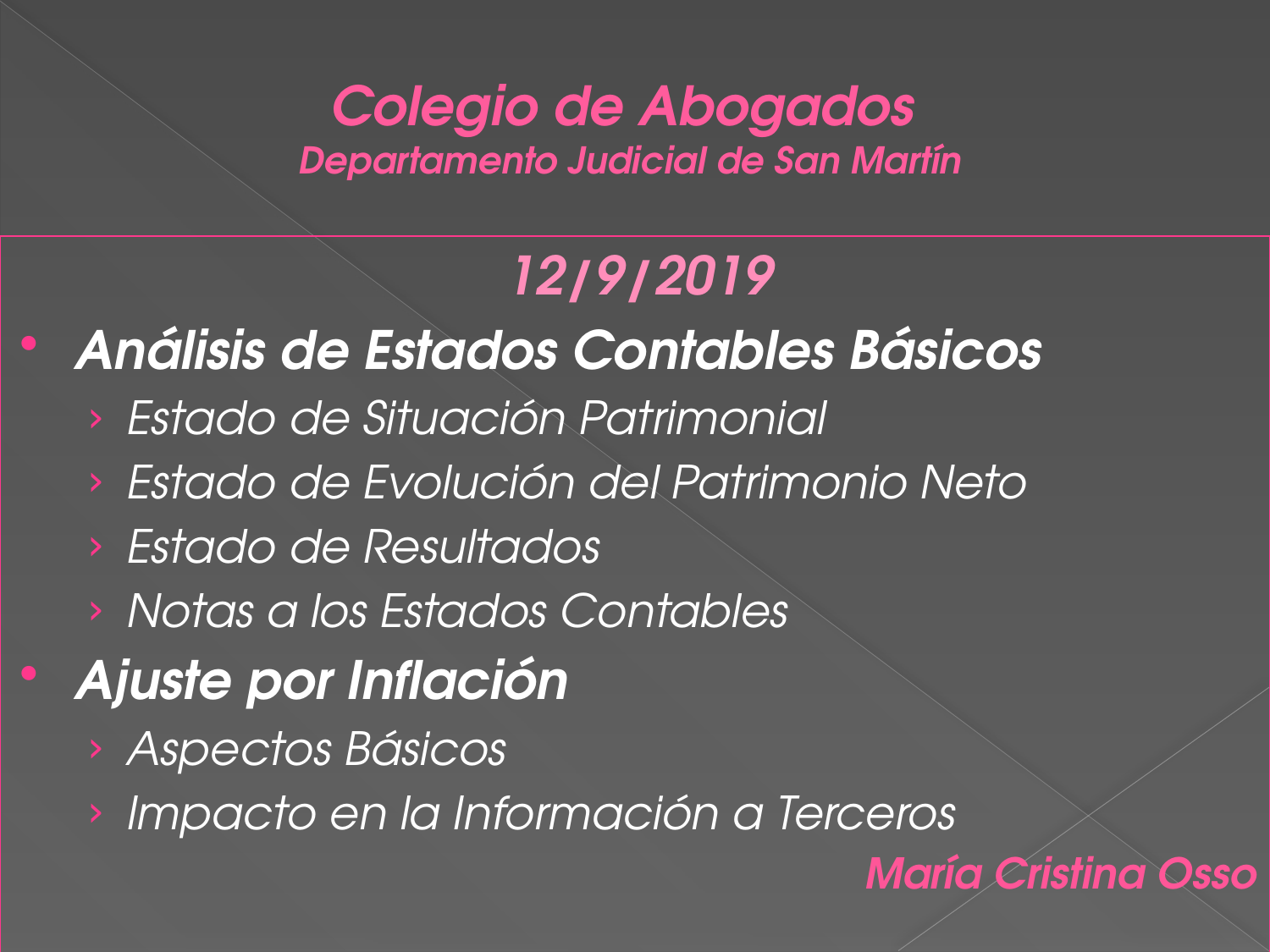

# Colegio de Abogados Departamento Judicial de San Martín
12/9/2019
Análisis de Estados Contables Básicos
Estado de Situación Patrimonial
Estado de Evolución del Patrimonio Neto
Estado de Resultados
Notas a los Estados Contables
Ajuste por Inflación
Aspectos Básicos
Impacto en la Información a Terceros
María Cristina Osso